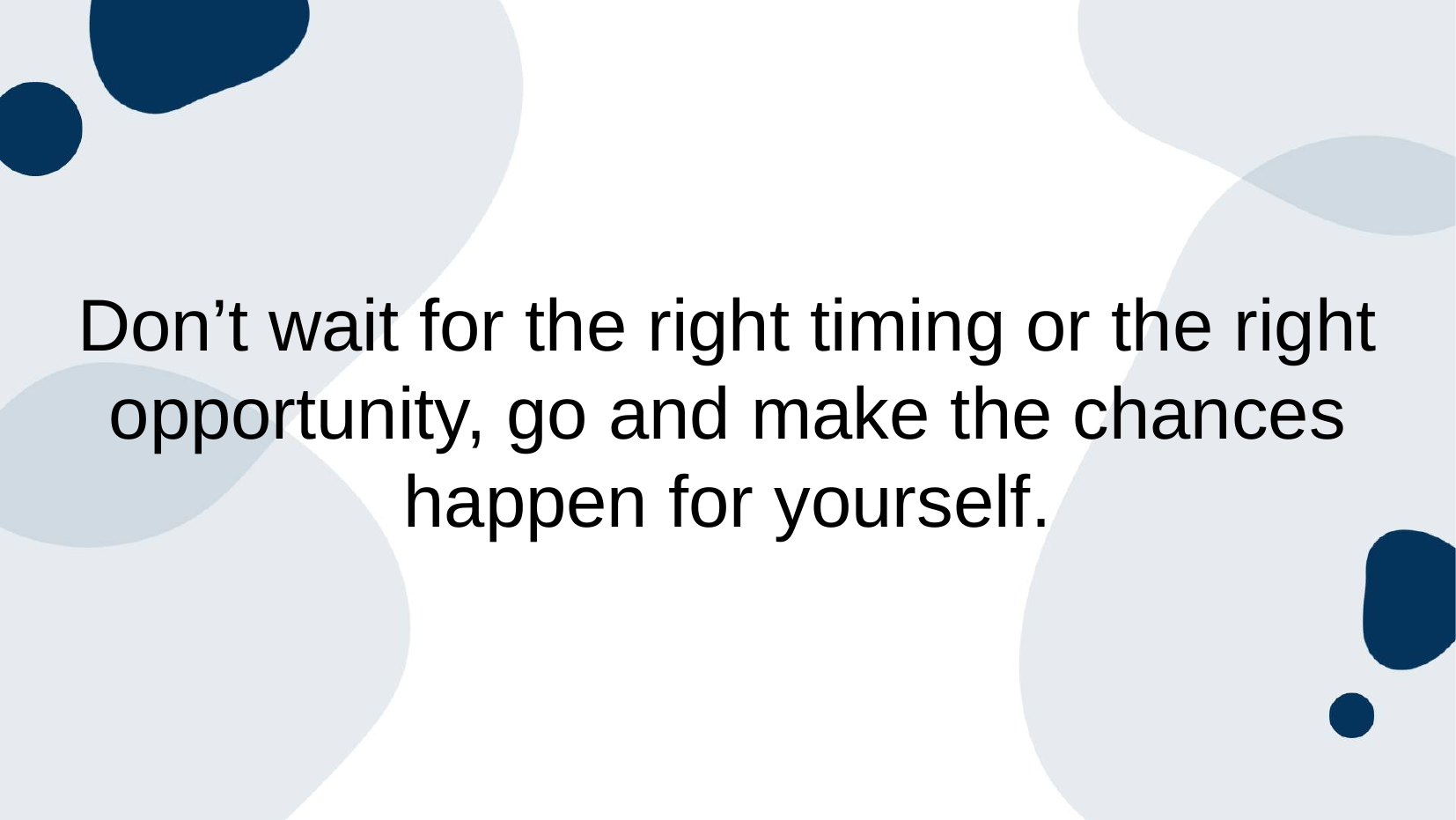

Don’t wait for the right timing or the right opportunity, go and make the chances happen for yourself.